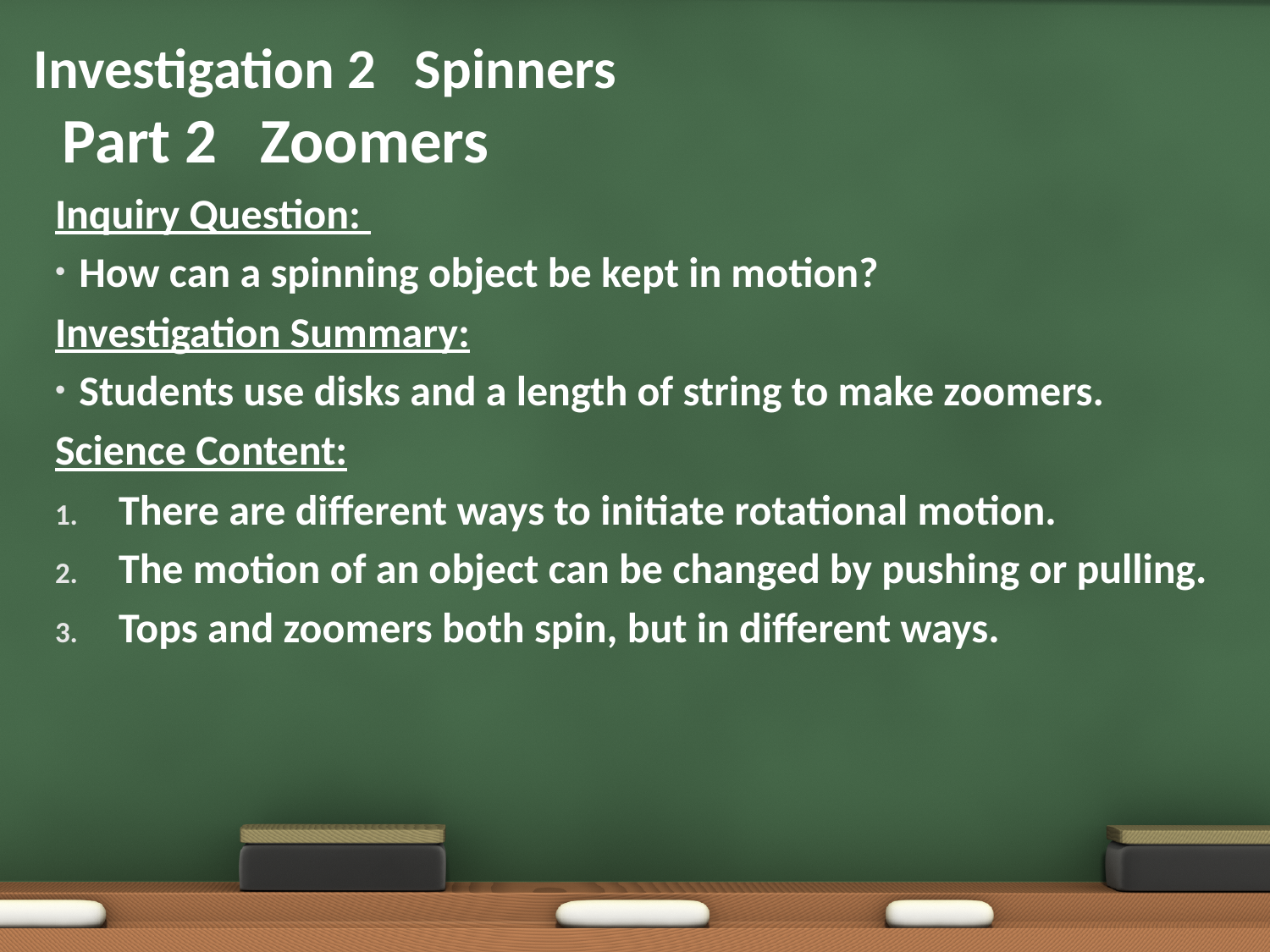

# Investigation 2	Spinners
Part 2   Zoomers
Inquiry Question:
How can a spinning object be kept in motion?
Investigation Summary:
Students use disks and a length of string to make zoomers.
Science Content:
There are different ways to initiate rotational motion.
The motion of an object can be changed by pushing or pulling.
Tops and zoomers both spin, but in different ways.